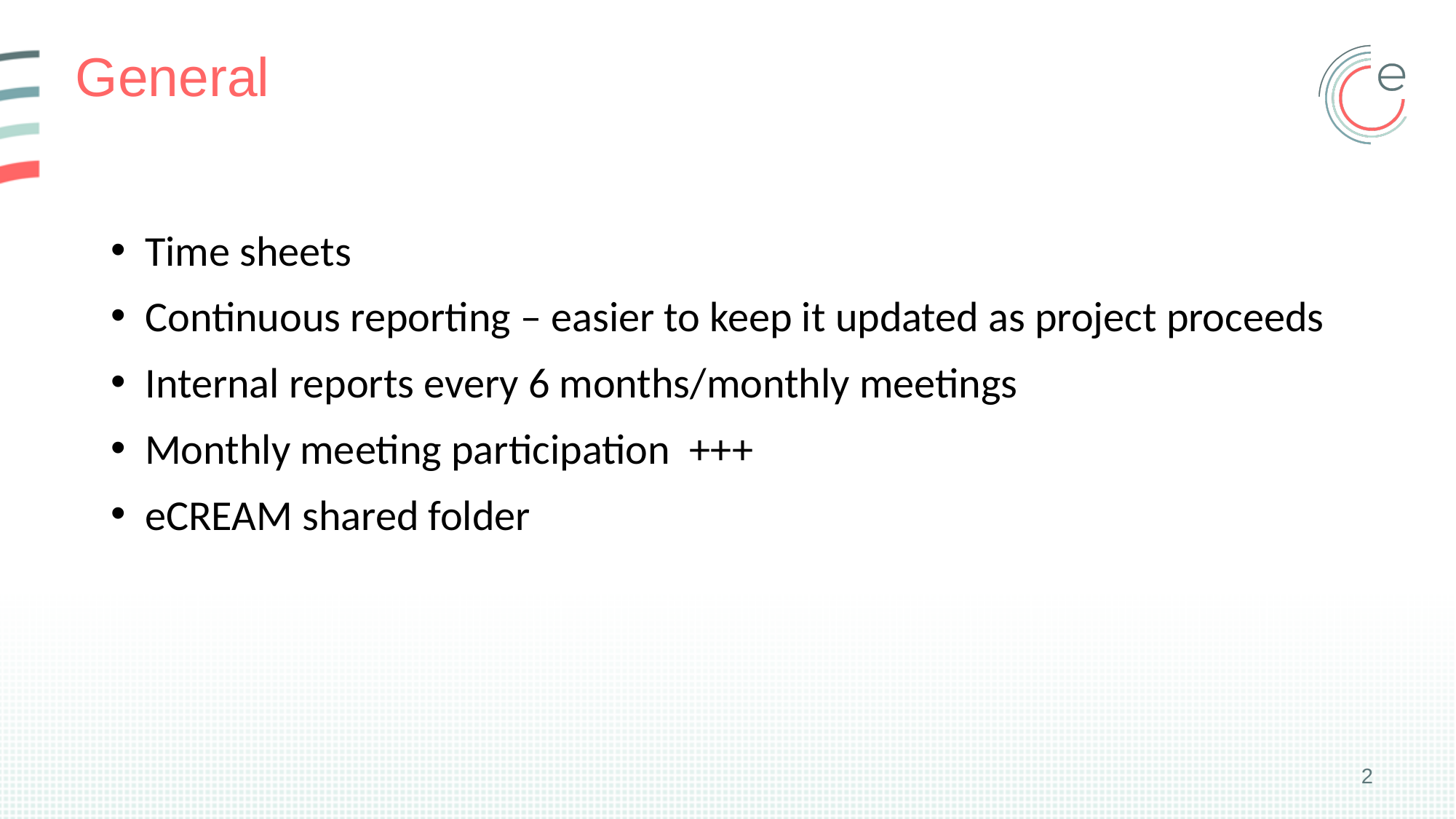

# General
Time sheets
Continuous reporting – easier to keep it updated as project proceeds
Internal reports every 6 months/monthly meetings
Monthly meeting participation  +++
eCREAM shared folder